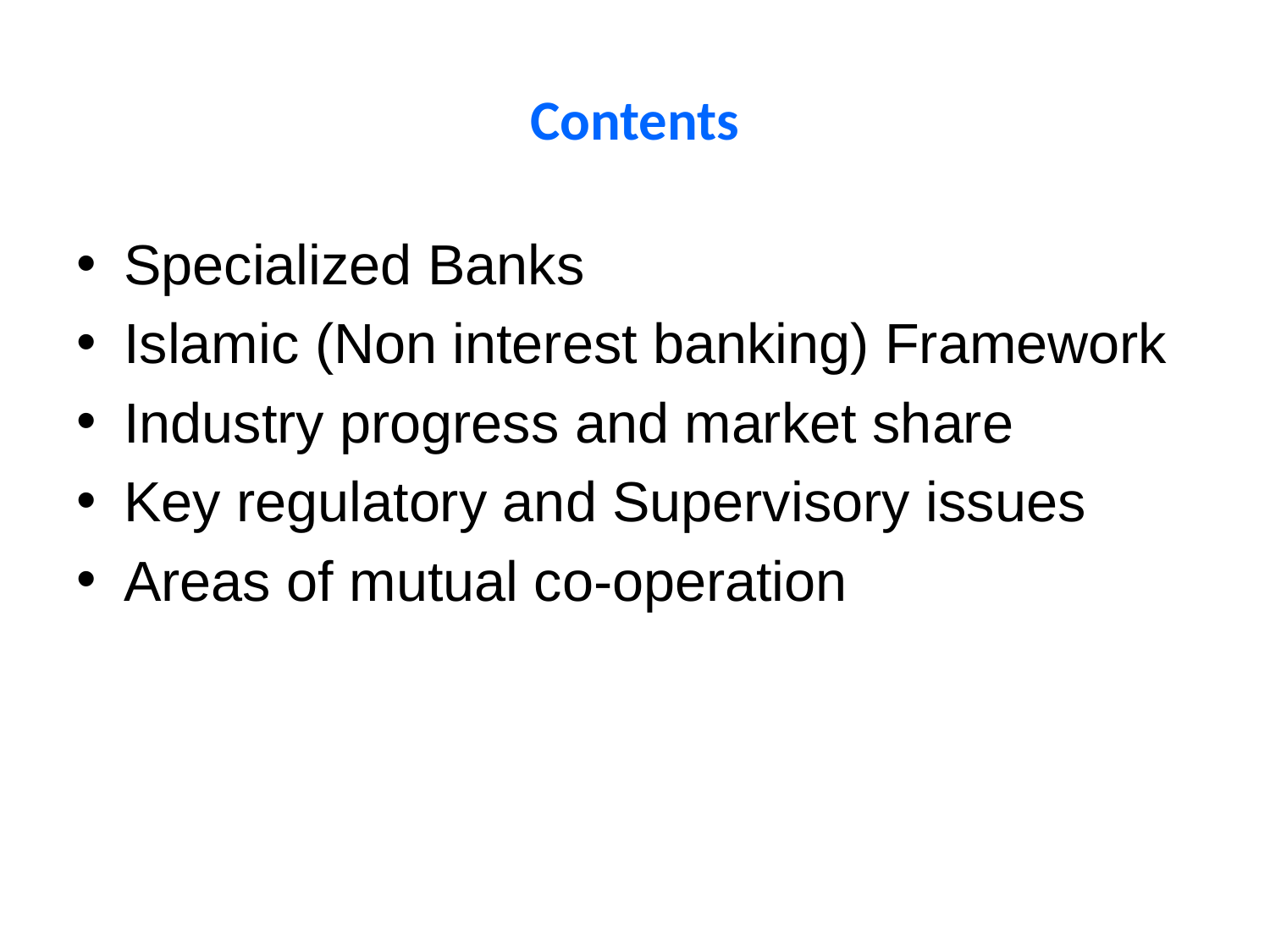

# Contents
Specialized Banks
Islamic (Non interest banking) Framework
Industry progress and market share
Key regulatory and Supervisory issues
Areas of mutual co-operation